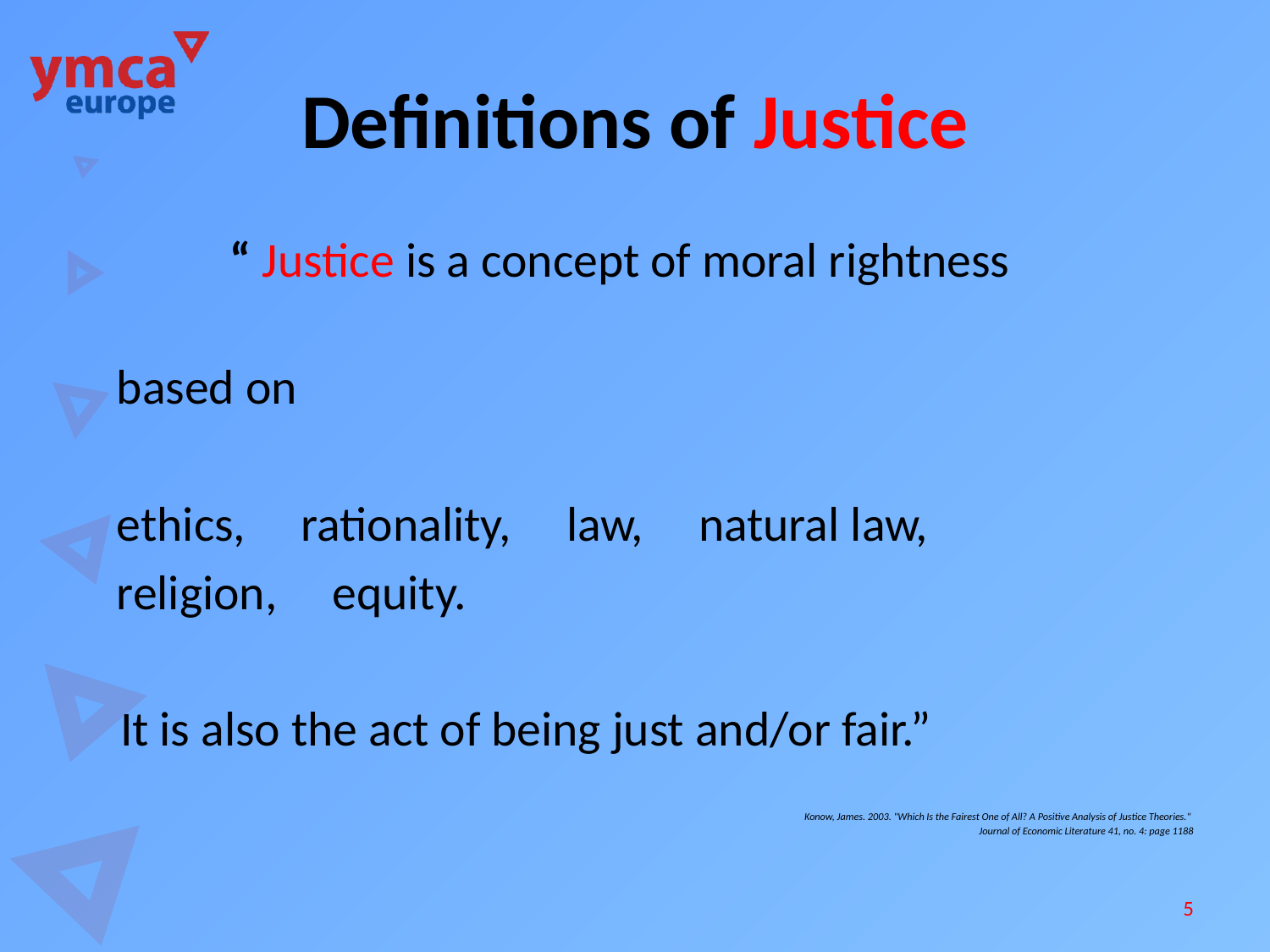

# Definitions of Justice
              “ Justice is a concept of moral rightness
		based on

		ethics,     rationality,     law,     natural law,
			religion,     equity.

    It is also the act of being just and/or fair.”

Konow, James. 2003. "Which Is the Fairest One of All? A Positive Analysis of Justice Theories."
Journal of Economic Literature 41, no. 4: page 1188